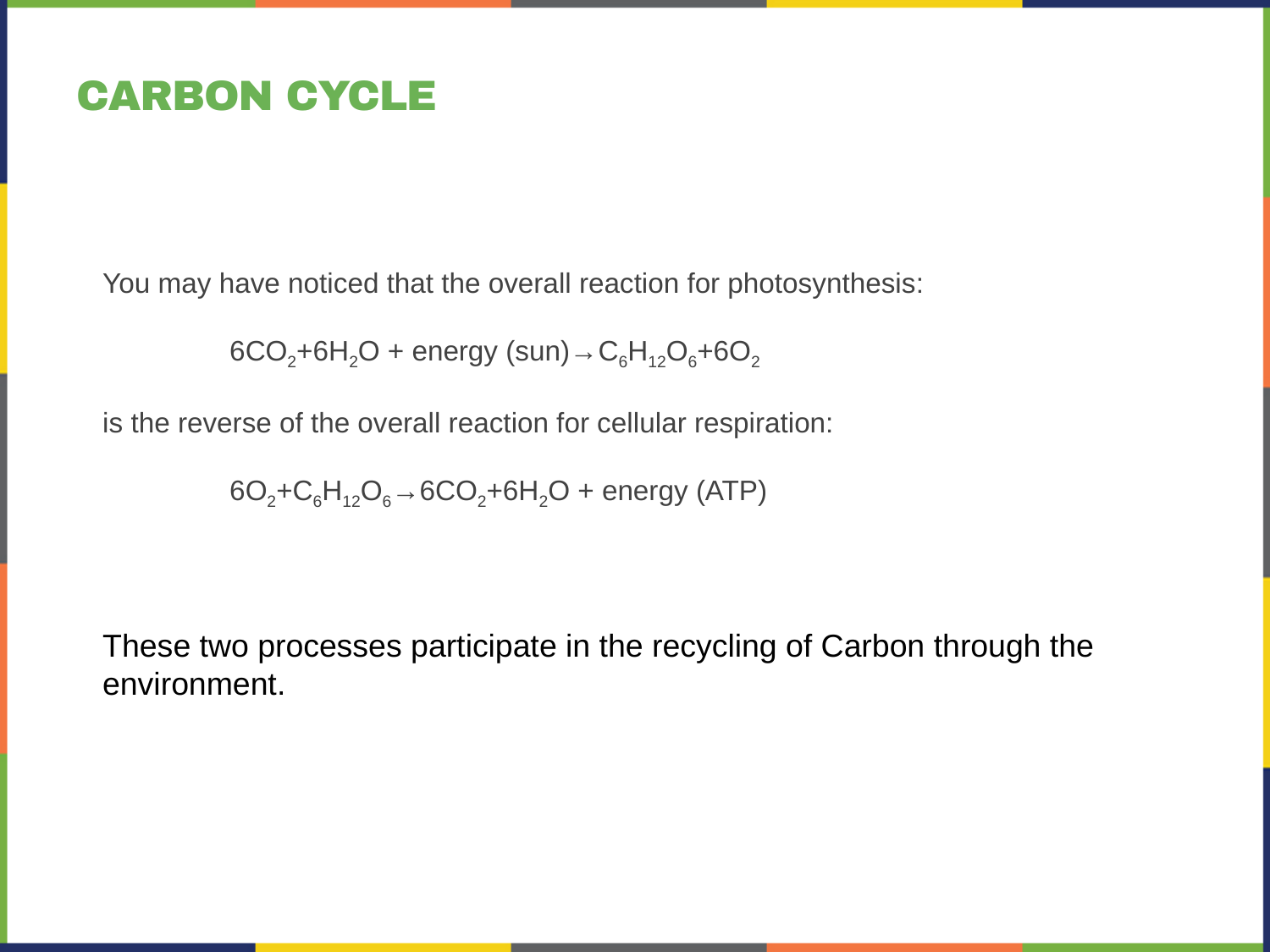

# Carbon cycle
You may have noticed that the overall reaction for photosynthesis:

	6CO2+6H2O + energy (sun)→C6H12O6+6O2

is the reverse of the overall reaction for cellular respiration:

	6O2+C6H12O6→6CO2+6H2O + energy (ATP)

These two processes participate in the recycling of Carbon through the environment.